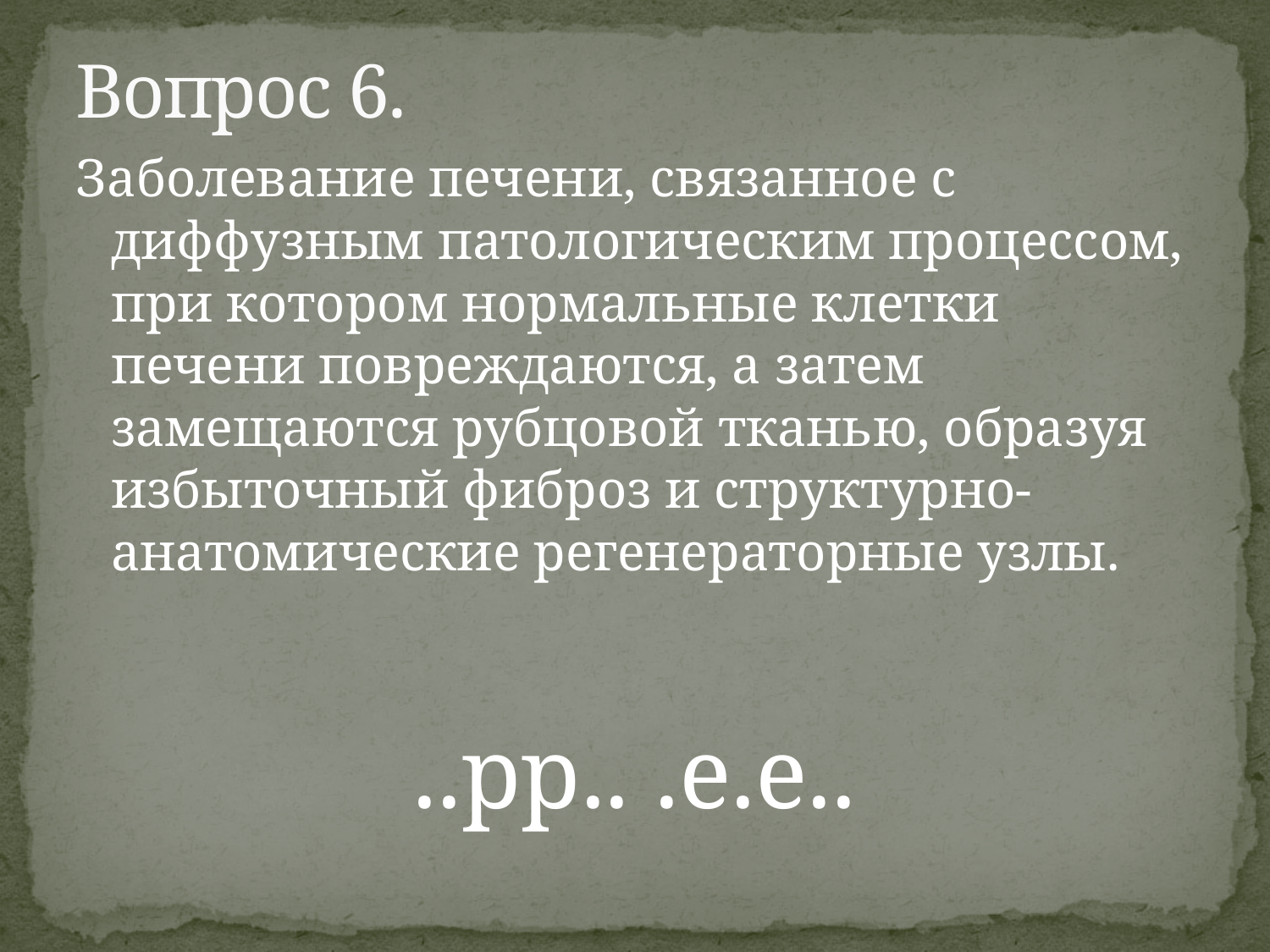

# Вопрос 6.
Заболевание печени, связанное с диффузным патологическим процессом, при котором нормальные клетки печени повреждаются, а затем замещаются рубцовой тканью, образуя избыточный фиброз и структурно-анатомические регенераторные узлы.

..рр.. .е.е..